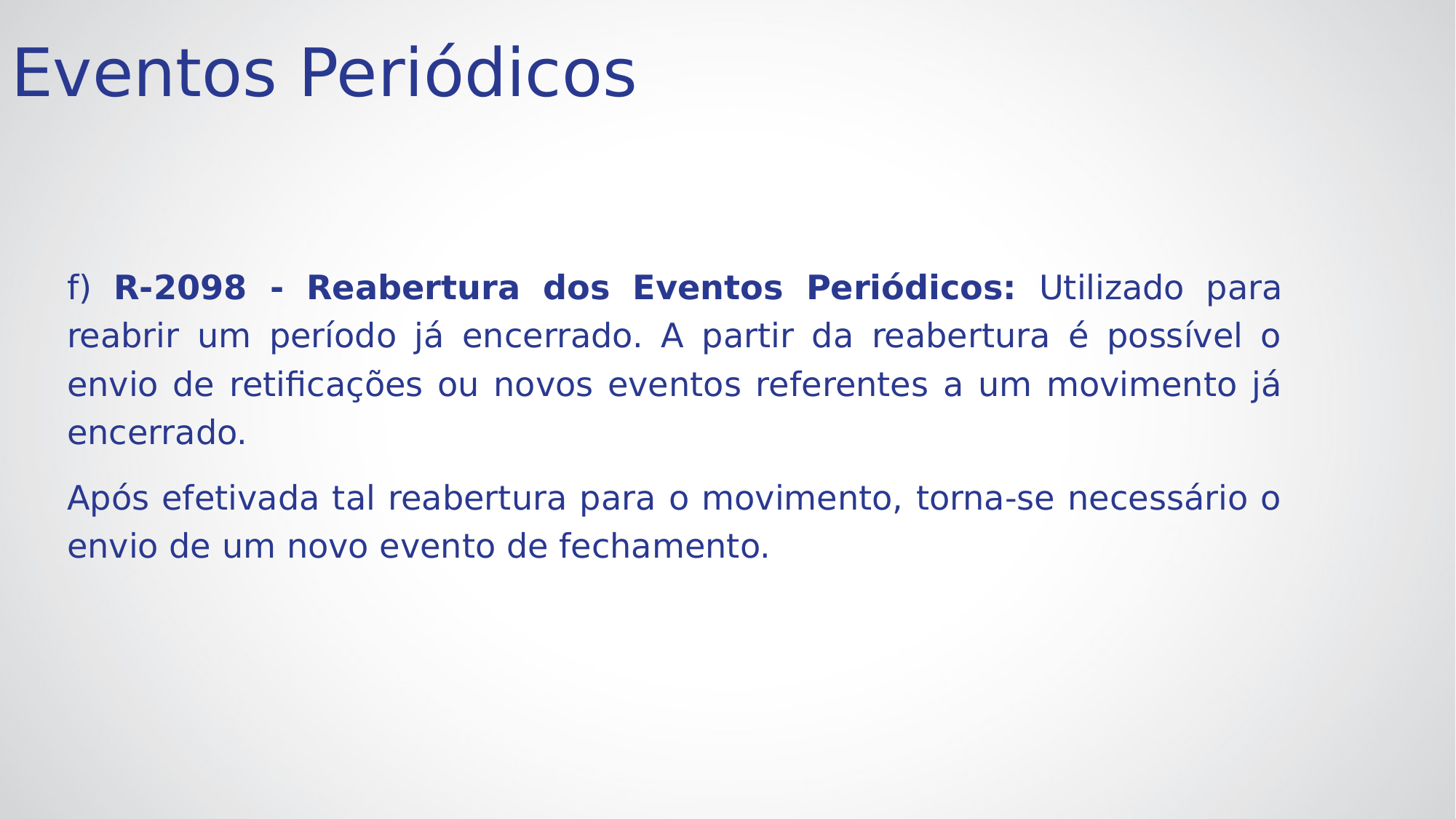

Eventos Periódicos
f) R-2098 - Reabertura dos Eventos Periódicos: Utilizado para reabrir um período já encerrado. A partir da reabertura é possível o envio de retificações ou novos eventos referentes a um movimento já encerrado.
Após efetivada tal reabertura para o movimento, torna-se necessário o envio de um novo evento de fechamento.